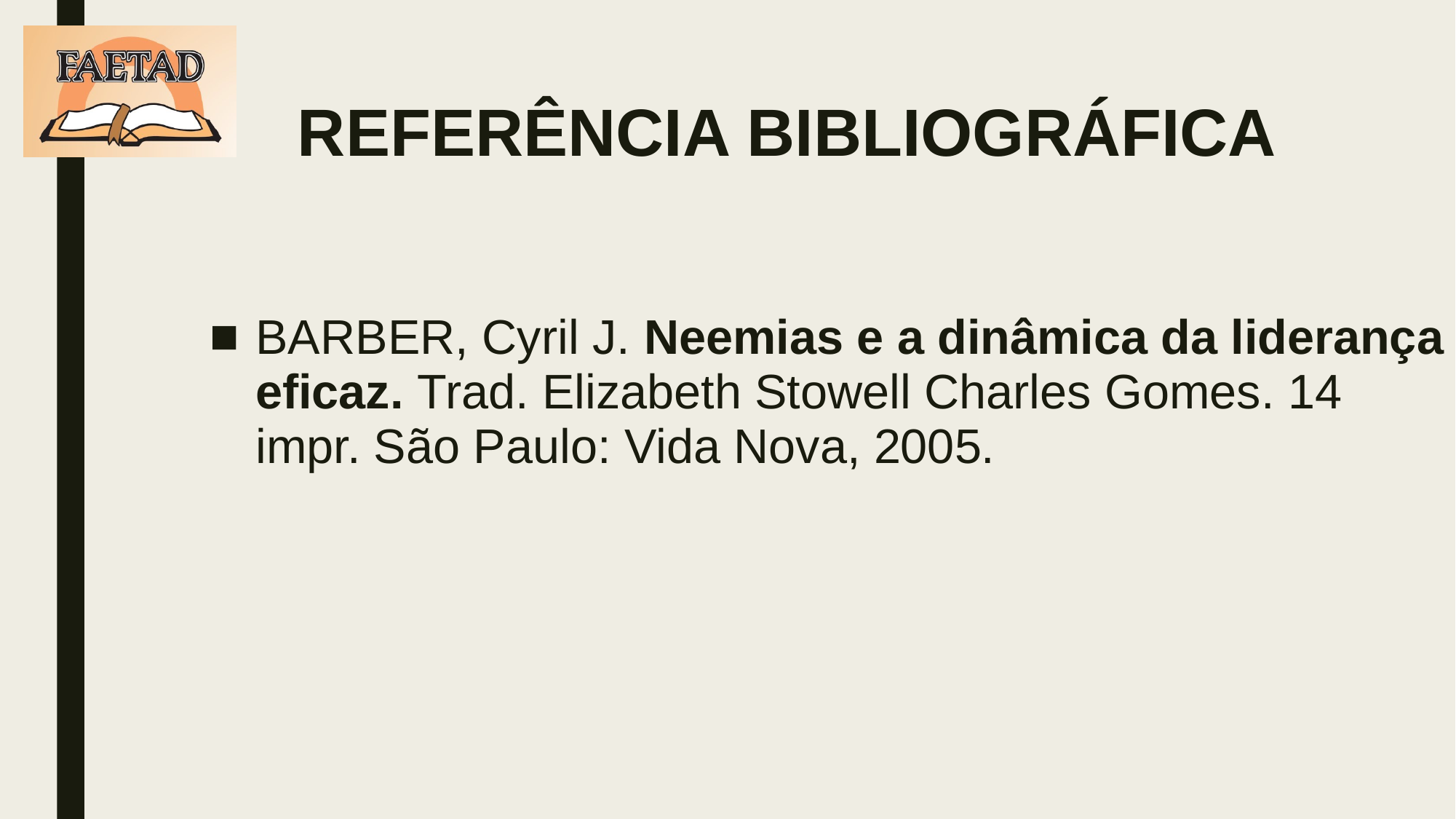

# REFERÊNCIA BIBLIOGRÁFICA
BARBER, Cyril J. Neemias e a dinâmica da liderança eficaz. Trad. Elizabeth Stowell Charles Gomes. 14 impr. São Paulo: Vida Nova, 2005.